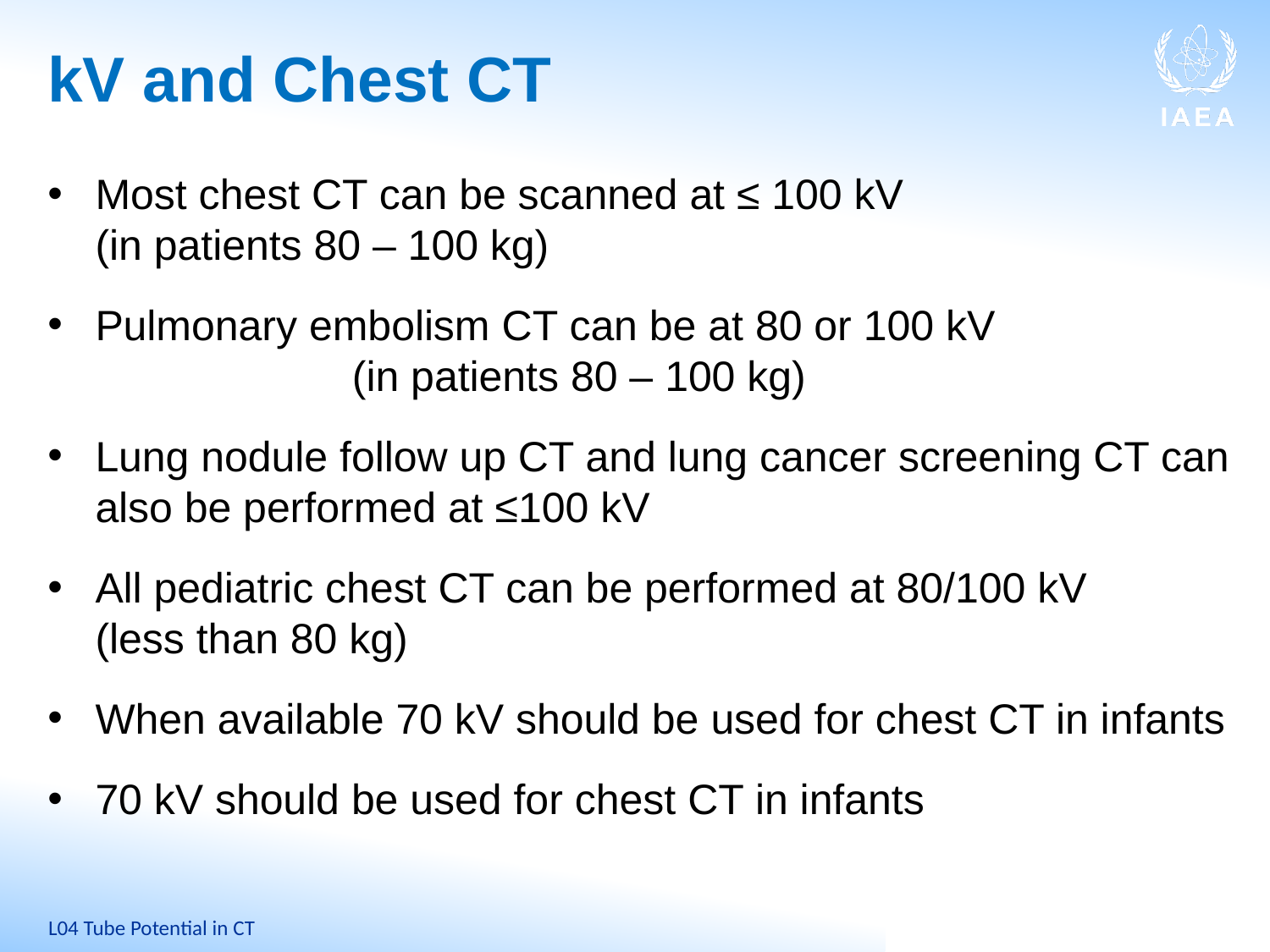

# kV and Chest CT
Most chest CT can be scanned at ≤ 100 kV 		           (in patients 80 – 100 kg)
Pulmonary embolism CT can be at 80 or 100 kV 		           (in patients 80 – 100 kg)
Lung nodule follow up CT and lung cancer screening CT can also be performed at ≤100 kV
All pediatric chest CT can be performed at 80/100 kV (less than 80 kg)
When available 70 kV should be used for chest CT in infants
70 kV should be used for chest CT in infants